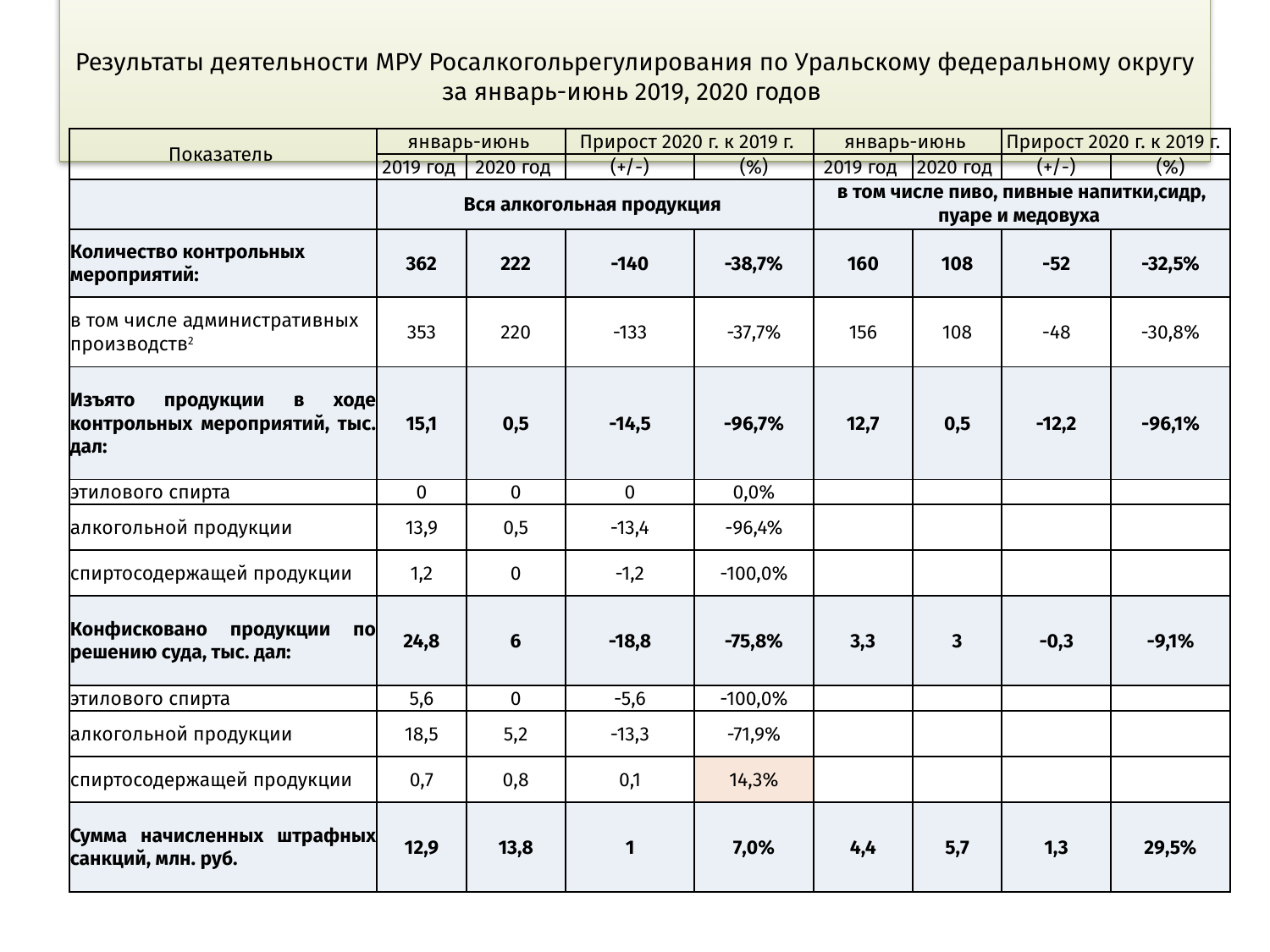

# Результаты деятельности МРУ Росалкогольрегулирования по Уральскому федеральному округу за январь-июнь 2019, 2020 годов
| Показатель | январь-июнь |  | Прирост 2020 г. к 2019 г. |  | январь-июнь |  | Прирост 2020 г. к 2019 г. |  |
| --- | --- | --- | --- | --- | --- | --- | --- | --- |
|  | 2019 год | 2020 год | (+/-) | (%) | 2019 год | 2020 год | (+/-) | (%) |
|  | Вся алкогольная продукция |  |  |  | в том числе пиво, пивные напитки,сидр, пуаре и медовуха |  |  |  |
| Количество контрольных мероприятий: | 362 | 222 | -140 | -38,7% | 160 | 108 | -52 | -32,5% |
| в том числе административных производств2 | 353 | 220 | -133 | -37,7% | 156 | 108 | -48 | -30,8% |
| Изъято продукции в ходе контрольных мероприятий, тыс. дал: | 15,1 | 0,5 | -14,5 | -96,7% | 12,7 | 0,5 | -12,2 | -96,1% |
| этилового спирта | 0 | 0 | 0 | 0,0% |  |  |  |  |
| алкогольной продукции | 13,9 | 0,5 | -13,4 | -96,4% |  |  |  |  |
| спиртосодержащей продукции | 1,2 | 0 | -1,2 | -100,0% |  |  |  |  |
| Конфисковано продукции по решению суда, тыс. дал: | 24,8 | 6 | -18,8 | -75,8% | 3,3 | 3 | -0,3 | -9,1% |
| этилового спирта | 5,6 | 0 | -5,6 | -100,0% |  |  |  |  |
| алкогольной продукции | 18,5 | 5,2 | -13,3 | -71,9% |  |  |  |  |
| спиртосодержащей продукции | 0,7 | 0,8 | 0,1 | 14,3% |  |  |  |  |
| Сумма начисленных штрафных санкций, млн. руб. | 12,9 | 13,8 | 1 | 7,0% | 4,4 | 5,7 | 1,3 | 29,5% |